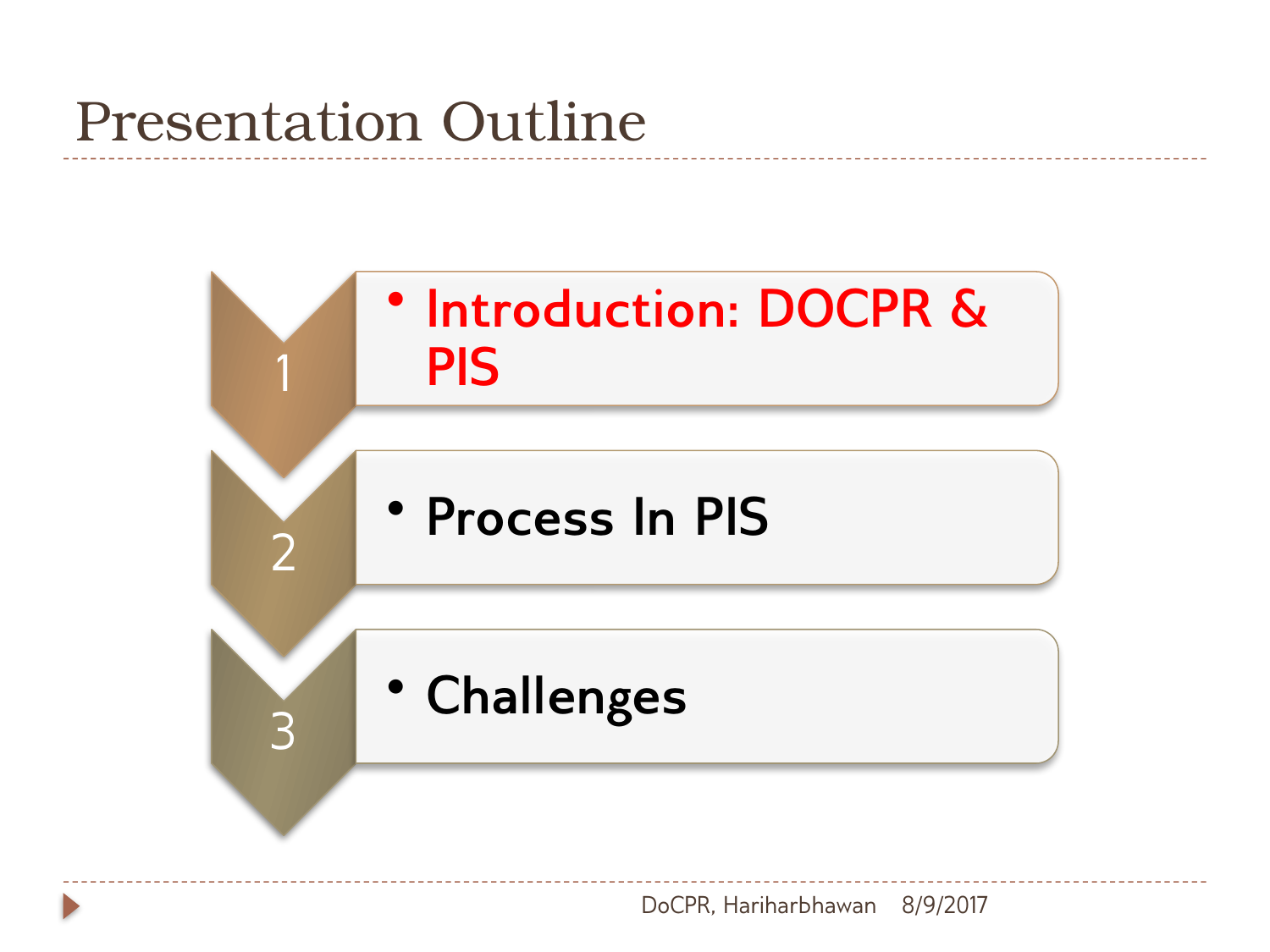

# Presentation Outline

1
Introduction: DOCPR & PIS
2
Process In PIS
3
Challenges
DoCPR, Hariharbhawan
8/9/2017